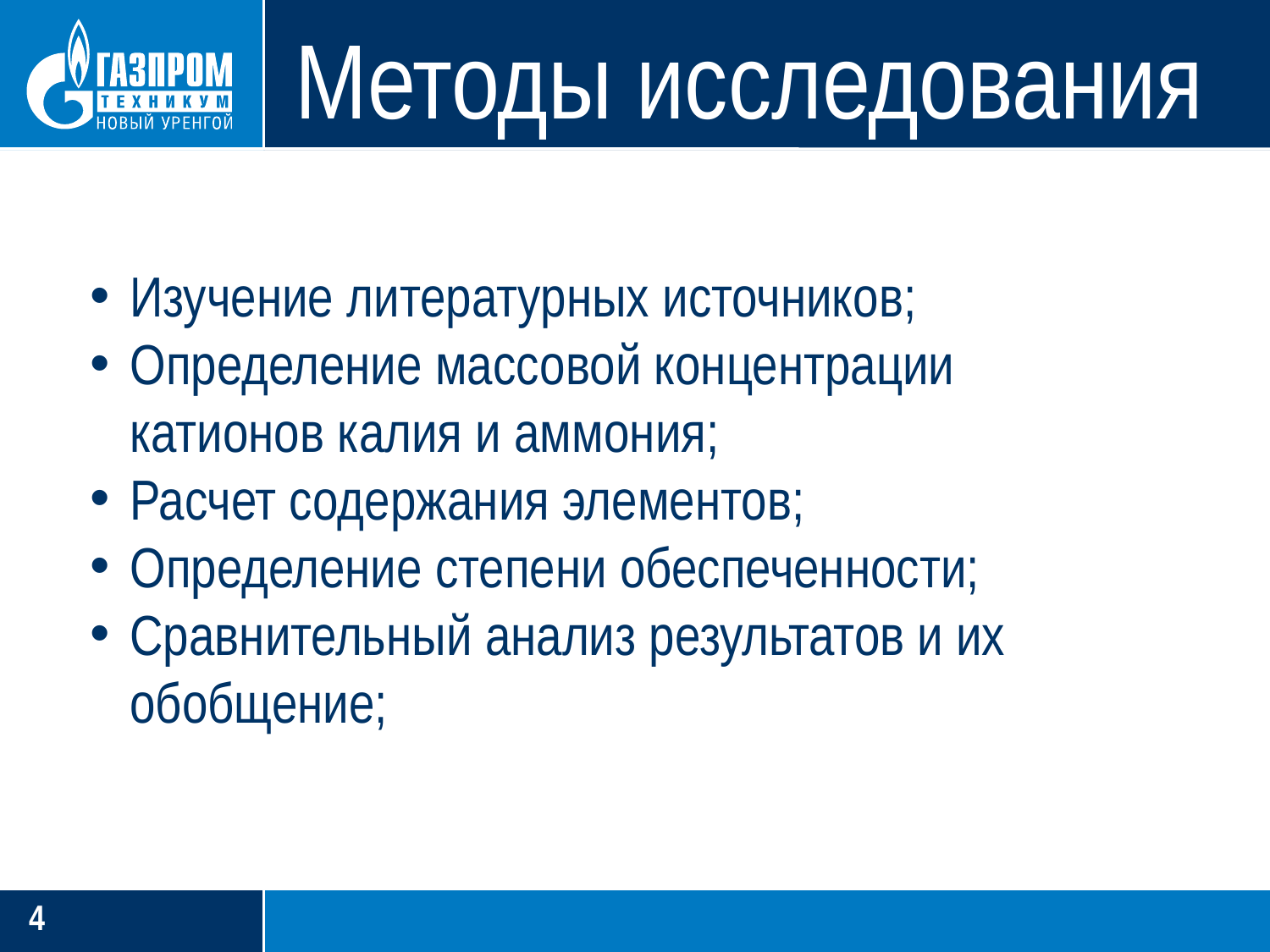

# Методы исследования
Изучение литературных источников;
Определение массовой концентрации катионов калия и аммония;
Расчет содержания элементов;
Определение степени обеспеченности;
Сравнительный анализ результатов и их обобщение;
4